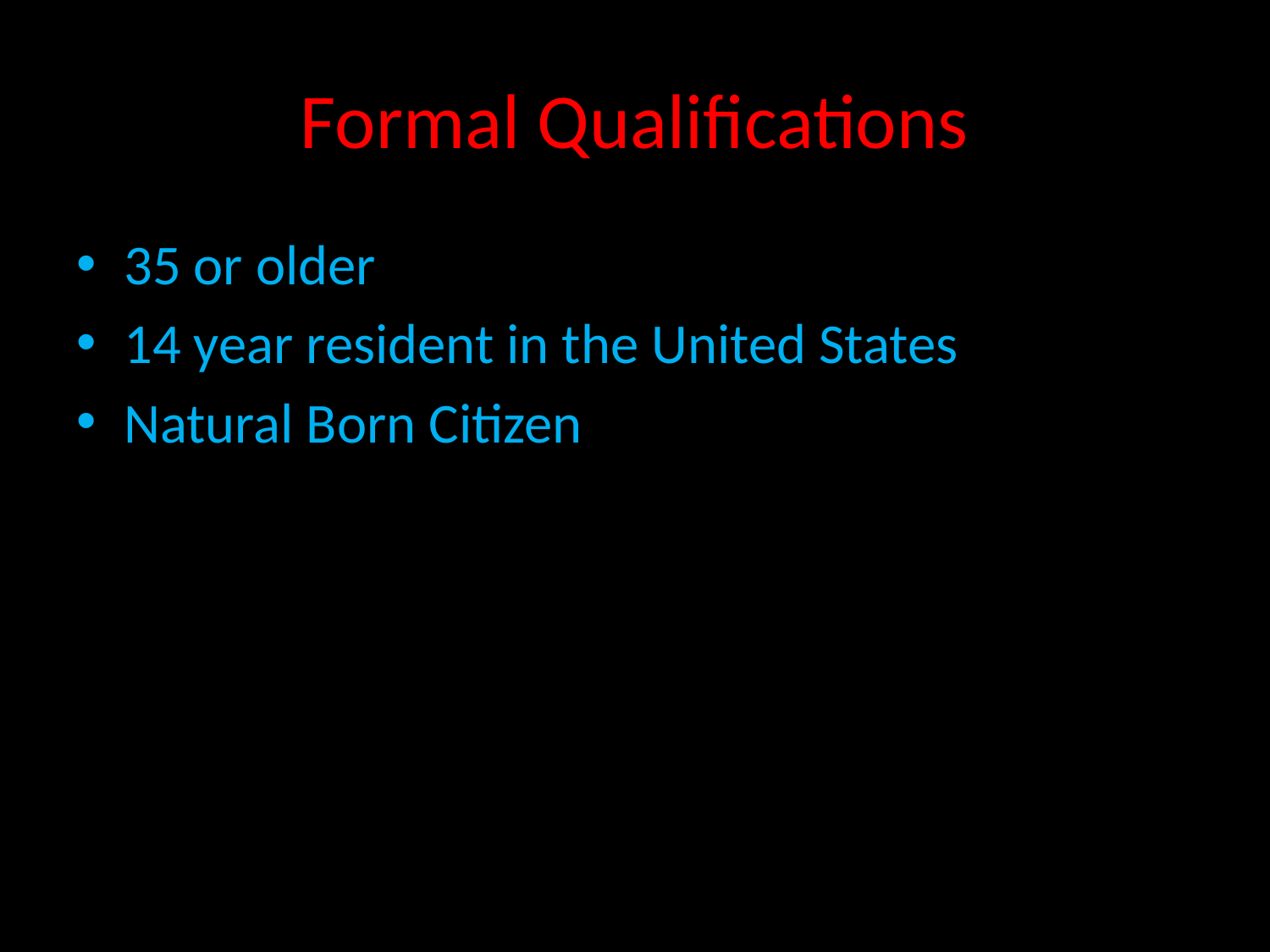

# Formal Qualifications
35 or older
14 year resident in the United States
Natural Born Citizen